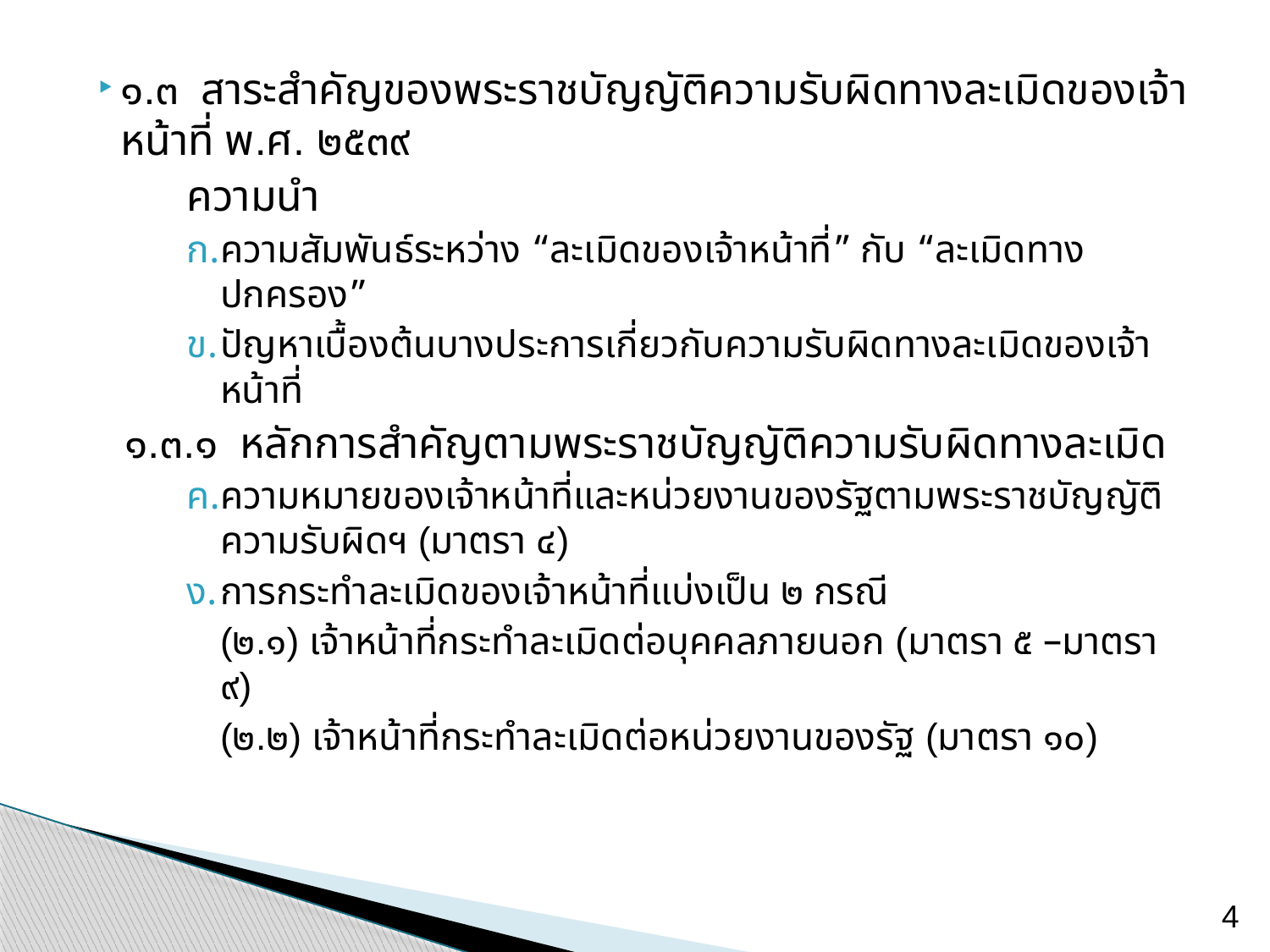

๑.๓  สาระสำคัญของพระราชบัญญัติความรับผิดทางละเมิดของเจ้าหน้าที่ พ.ศ. ๒๕๓๙
	ความนำ
ความสัมพันธ์ระหว่าง “ละเมิดของเจ้าหน้าที่” กับ “ละเมิดทางปกครอง”
ปัญหาเบื้องต้นบางประการเกี่ยวกับความรับผิดทางละเมิดของเจ้าหน้าที่
	๑.๓.๑  หลักการสำคัญตามพระราชบัญญัติความรับผิดทางละเมิด
ความหมายของเจ้าหน้าที่และหน่วยงานของรัฐตามพระราชบัญญัติความรับผิดฯ (มาตรา ๔)
การกระทำละเมิดของเจ้าหน้าที่แบ่งเป็น ๒ กรณี
(๒.๑) เจ้าหน้าที่กระทำละเมิดต่อบุคคลภายนอก (มาตรา ๕ –มาตรา ๙)
(๒.๒) เจ้าหน้าที่กระทำละเมิดต่อหน่วยงานของรัฐ (มาตรา ๑๐)

4